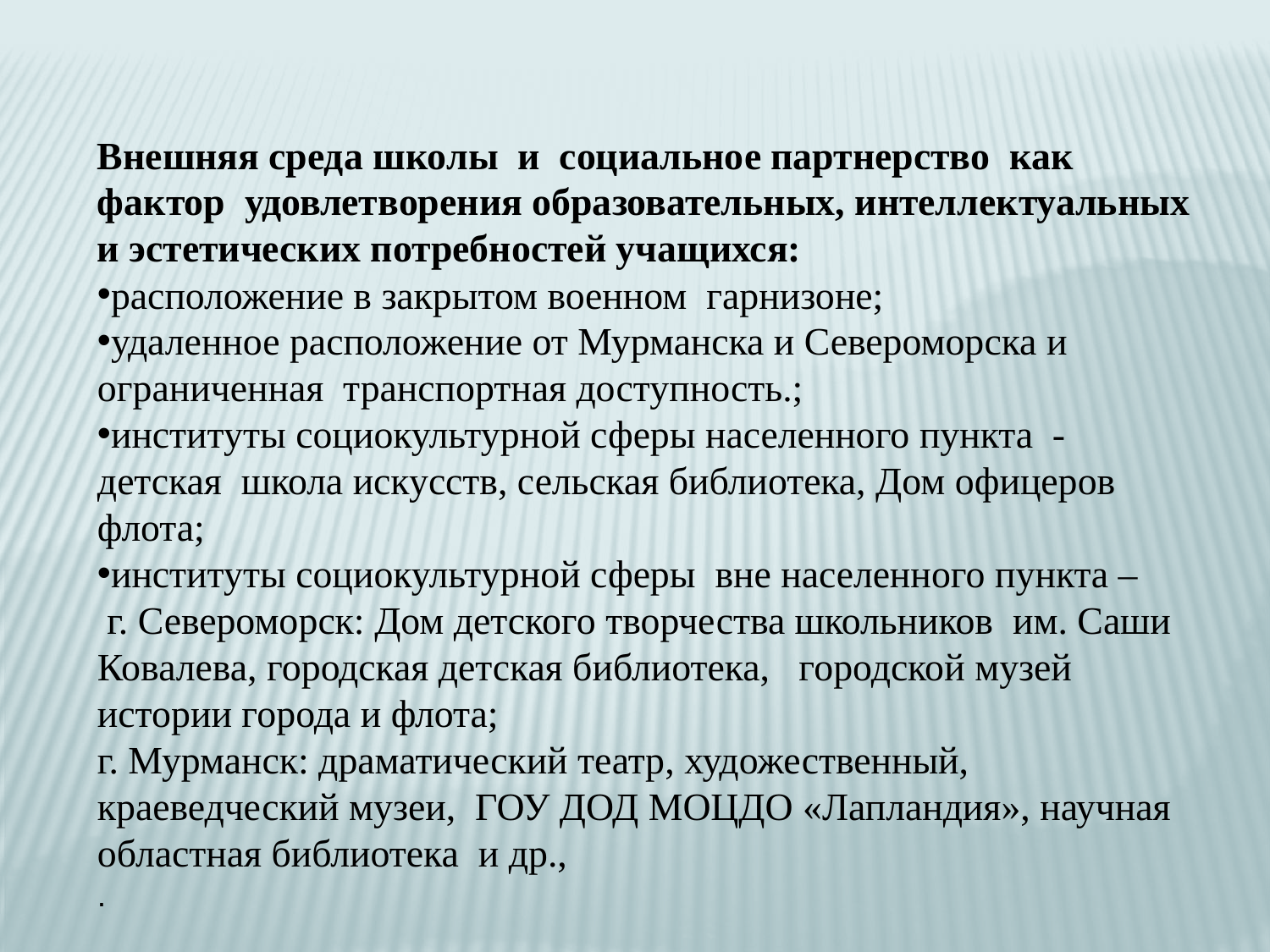

Внешняя среда школы  и  социальное партнерство  как фактор  удовлетворения образовательных, интеллектуальных и эстетических потребностей учащихся:
расположение в закрытом военном  гарнизоне;
удаленное расположение от Мурманска и Североморска и ограниченная  транспортная доступность.;
институты социокультурной сферы населенного пункта  - детская  школа искусств, сельская библиотека, Дом офицеров  флота;
институты социокультурной сферы  вне населенного пункта –
 г. Североморск: Дом детского творчества школьников  им. Саши Ковалева, городская детская библиотека,   городской музей истории города и флота;
г. Мурманск: драматический театр, художественный, краеведческий музеи,  ГОУ ДОД МОЦДО «Лапландия», научная областная библиотека  и др.,
.